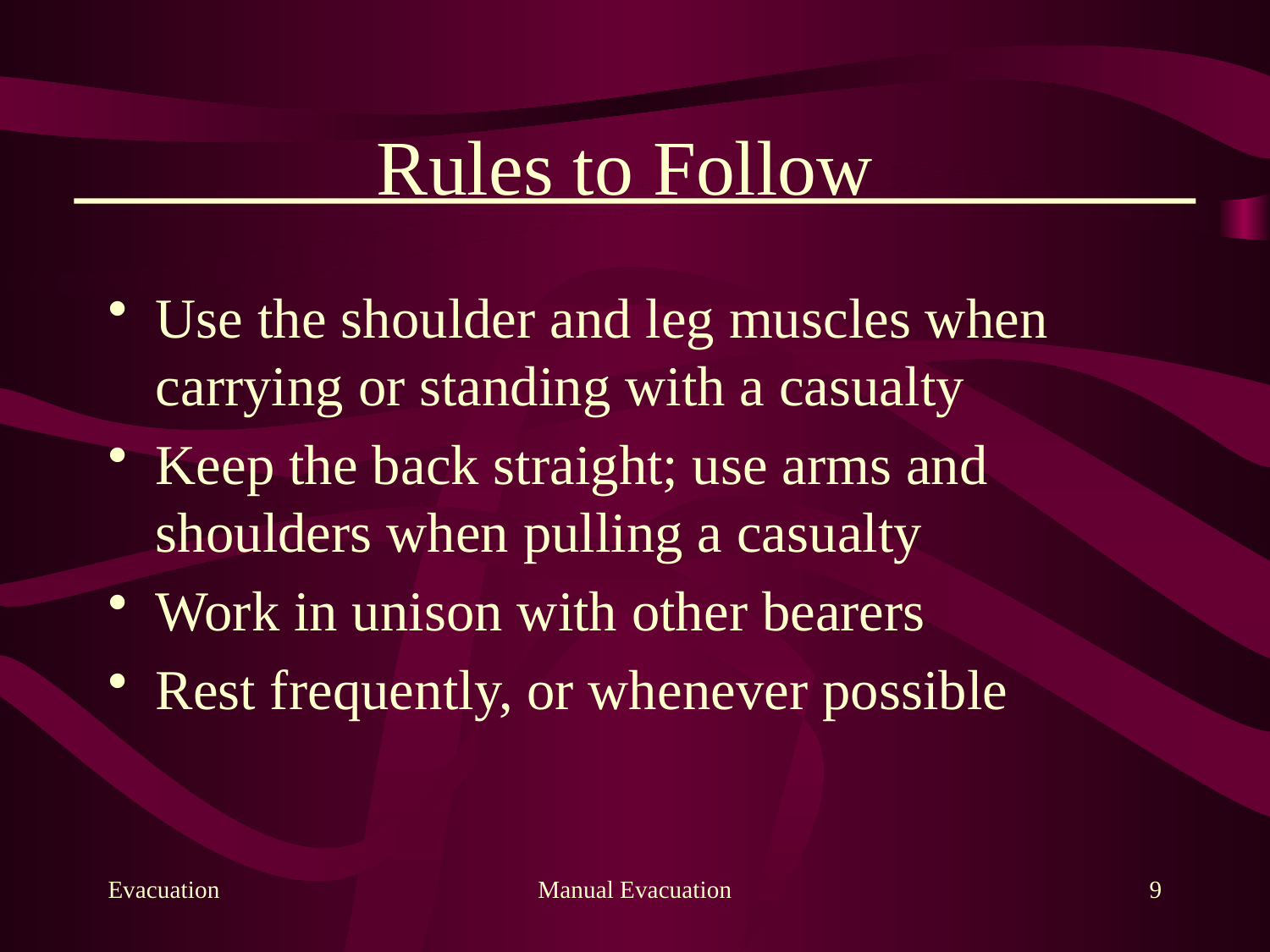

# Rules to Follow

Use the shoulder and leg muscles when carrying or standing with a casualty
Keep the back straight; use arms and shoulders when pulling a casualty
Work in unison with other bearers
Rest frequently, or whenever possible
Evacuation
Manual Evacuation
9